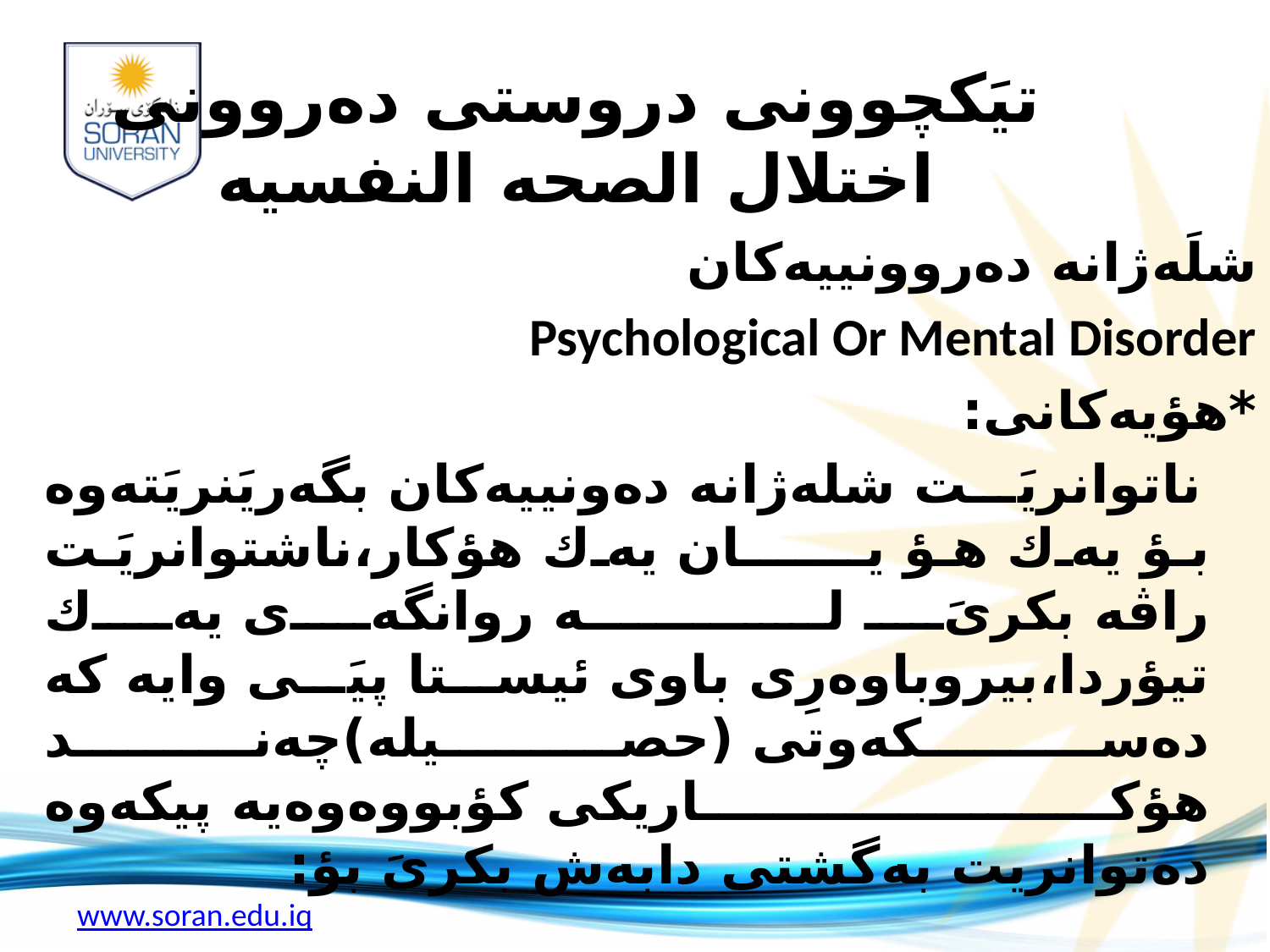

# تيَكچوونى دروستى ده‌روونى اختلال الصحه‌ النفسيه‌
شلَه‌ژانه‌ ده‌روونييه‌كان
Psychological Or Mental Disorder
*هؤيه‌كانى:
   ناتوانريَت شله‌ژانه‌ ده‌ونييه‌كان بگه‌ريَنريَته‌وه‌ بؤ يه‌ك هؤ يــــــان يه‌ك هؤكار،ناشتوانريَت راڤه‌ بكرىَ لـــــــــه‌ روانگه‌ى يه‌ك تيؤردا،بيروباوه‌رِى باوى ئيستا پيَى وايه‌ كه‌ ده‌سكه‌وتى (حصيله‌)چه‌ند هؤكـــــــــــــــاريكى كؤبووه‌وه‌يه‌ پيكه‌وه‌ ده‌توانريت به‌گشتى دابه‌ش بكرىَ بؤ: